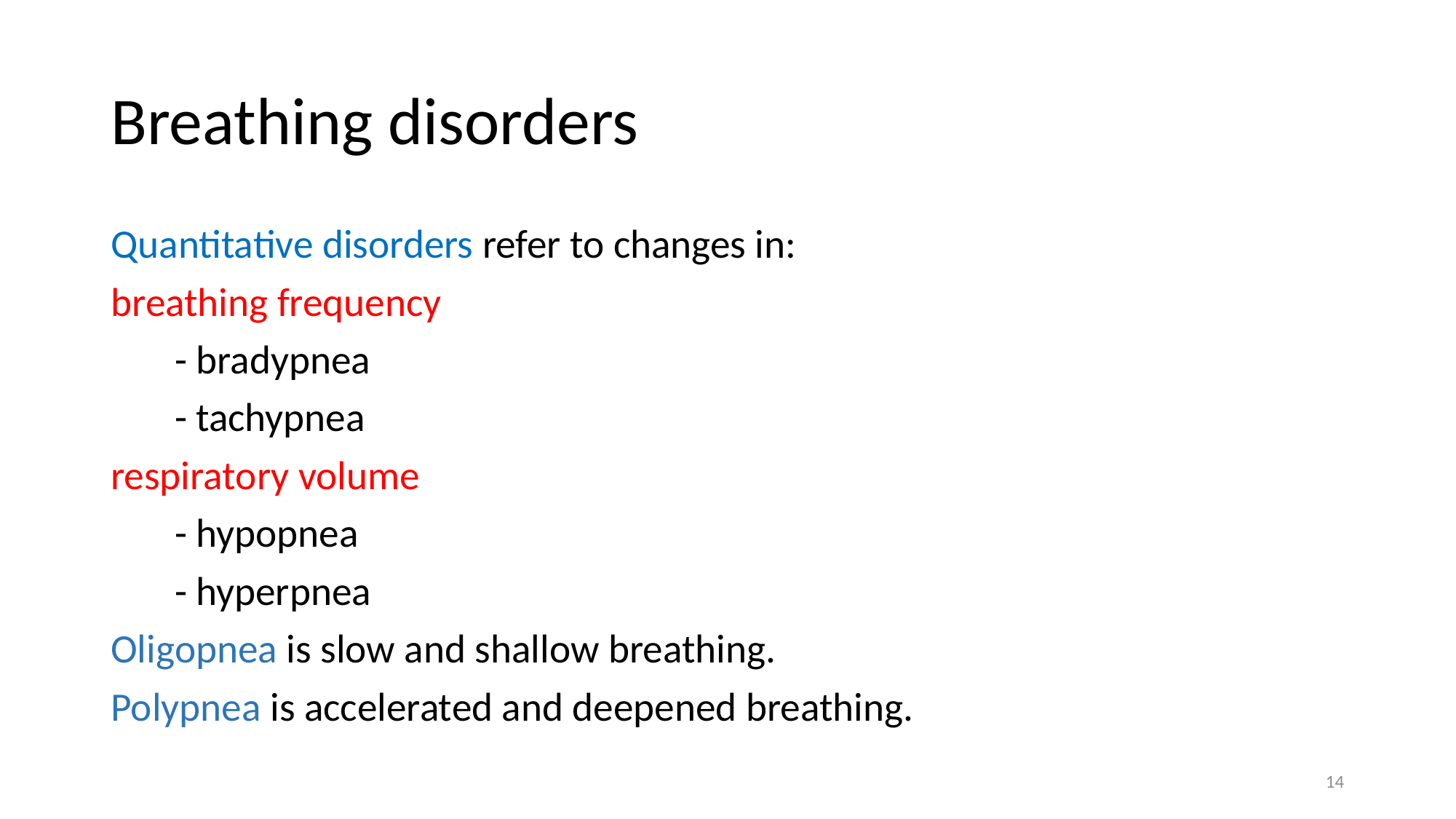

# Breathing disorders
Quantitative disorders refer to changes in:
breathing frequency
       - bradypnea
       - tachypnea
respiratory volume
       - hypopnea
       - hyperpnea
Oligopnea is slow and shallow breathing.
Polypnea is accelerated and deepened breathing.
14